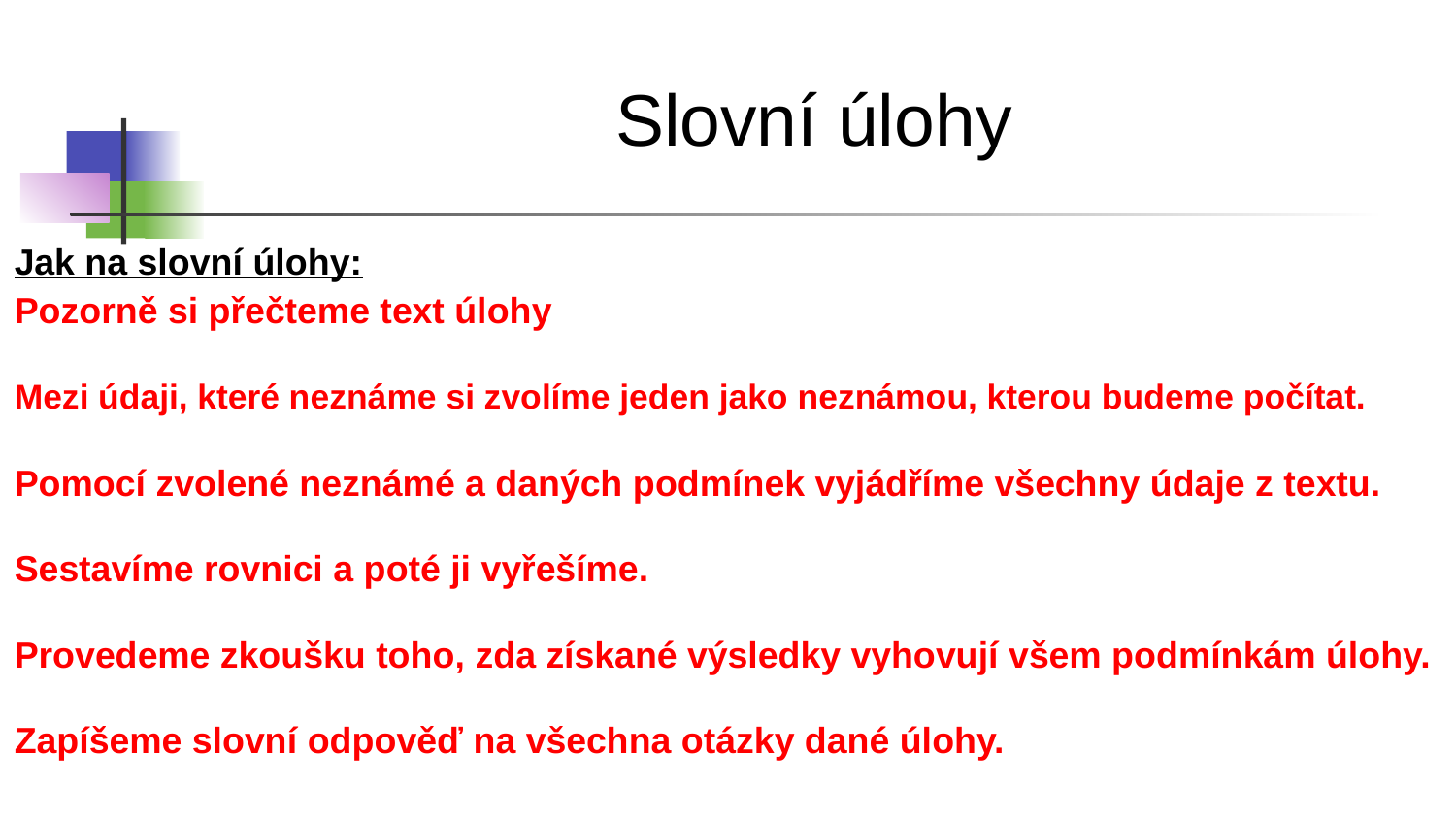

Slovní úlohy
Jak na slovní úlohy:
Pozorně si přečteme text úlohy
Mezi údaji, které neznáme si zvolíme jeden jako neznámou, kterou budeme počítat.
Pomocí zvolené neznámé a daných podmínek vyjádříme všechny údaje z textu.
Sestavíme rovnici a poté ji vyřešíme.
Provedeme zkoušku toho, zda získané výsledky vyhovují všem podmínkám úlohy.
Zapíšeme slovní odpověď na všechna otázky dané úlohy.